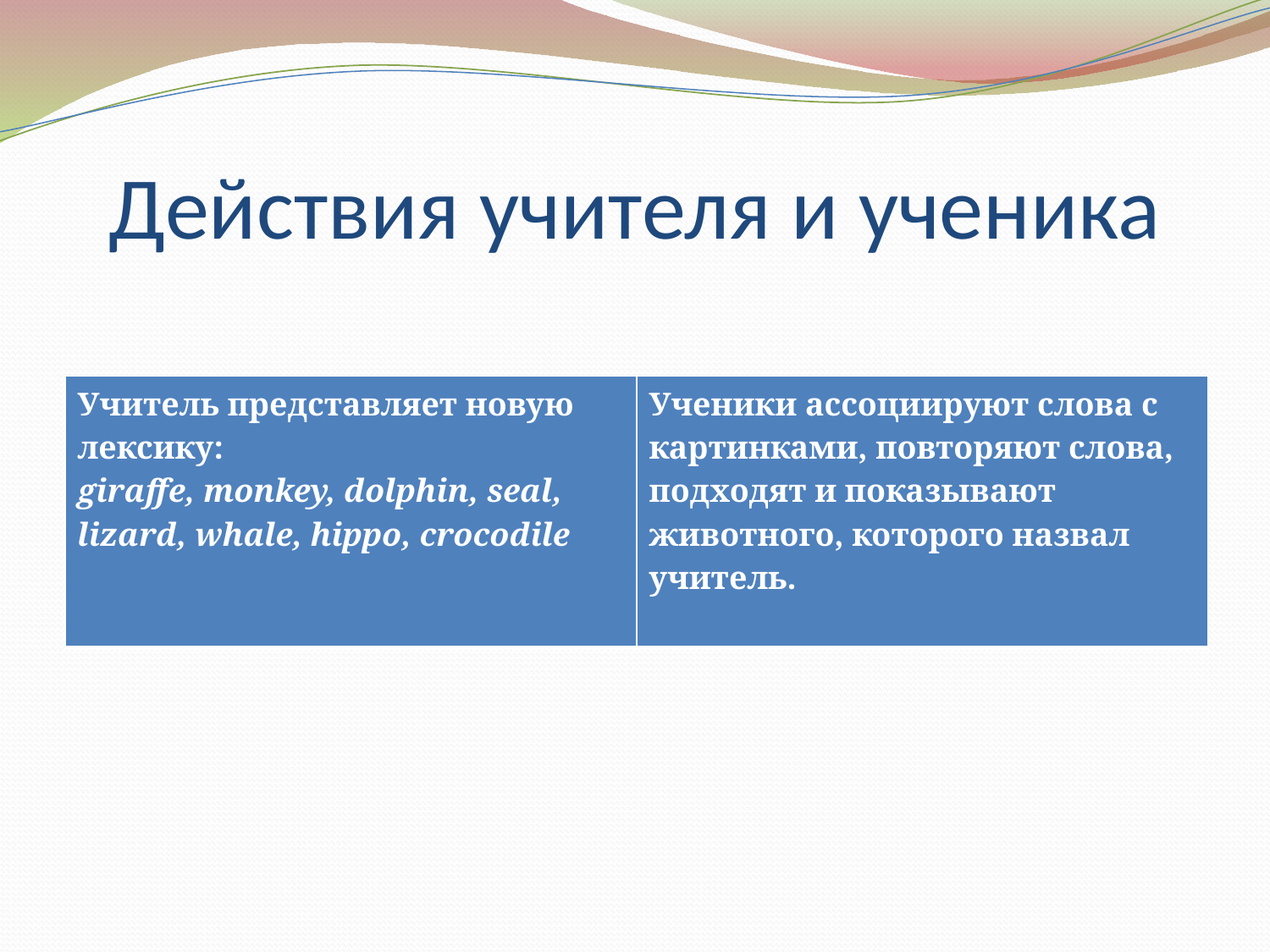

# Действия учителя и ученика
| Учитель представляет новую лексику: giraffe, monkey, dolphin, seal, lizard, whale, hippo, crocodile | Ученики ассоциируют слова с картинками, повторяют слова, подходят и показывают животного, которого назвал учитель. |
| --- | --- |